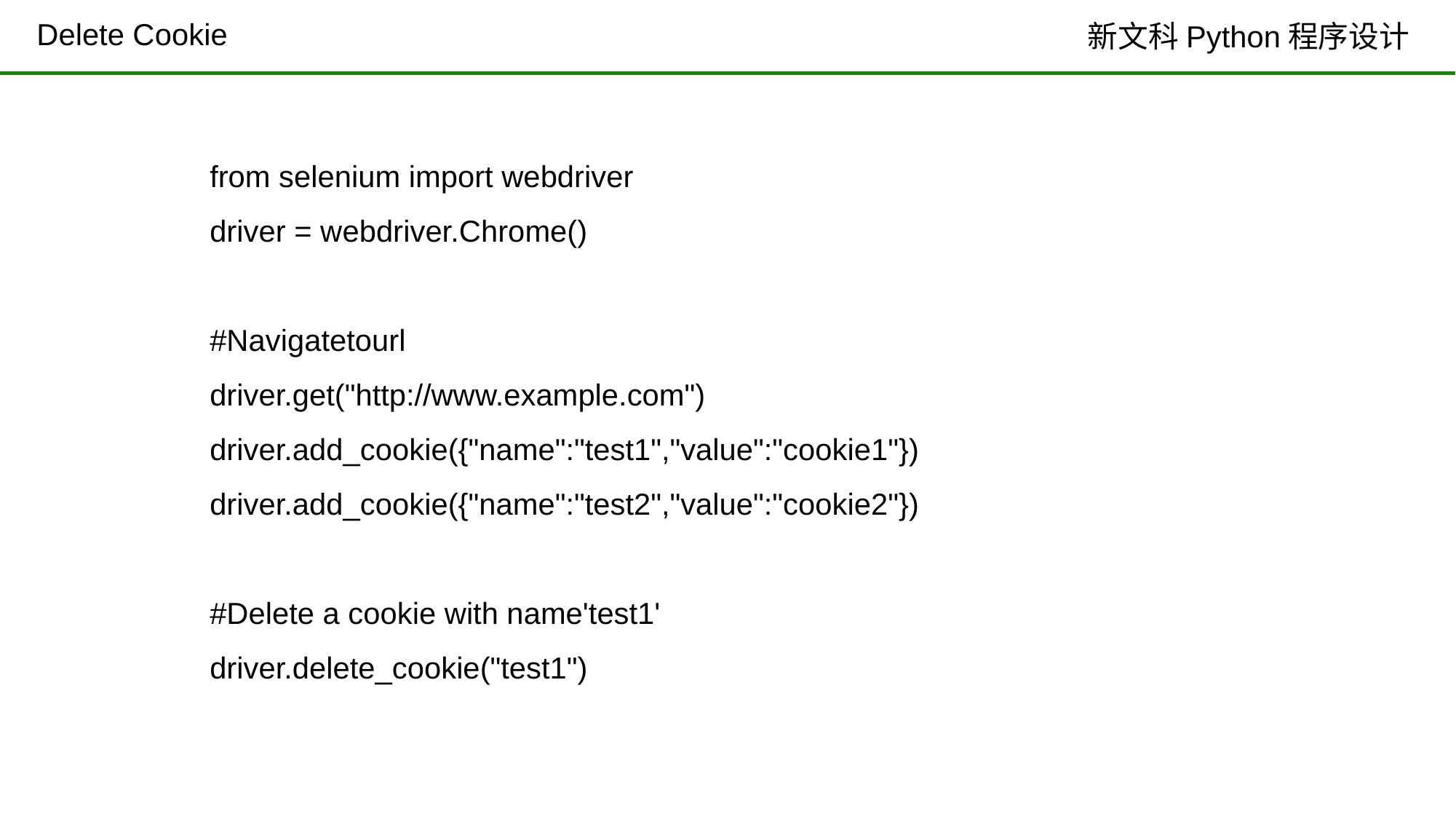

# Delete Cookie
from selenium import webdriver
driver = webdriver.Chrome()

#Navigatetourl
driver.get("http://www.example.com")
driver.add_cookie({"name":"test1","value":"cookie1"})
driver.add_cookie({"name":"test2","value":"cookie2"})

#Delete a cookie with name'test1'
driver.delete_cookie("test1")